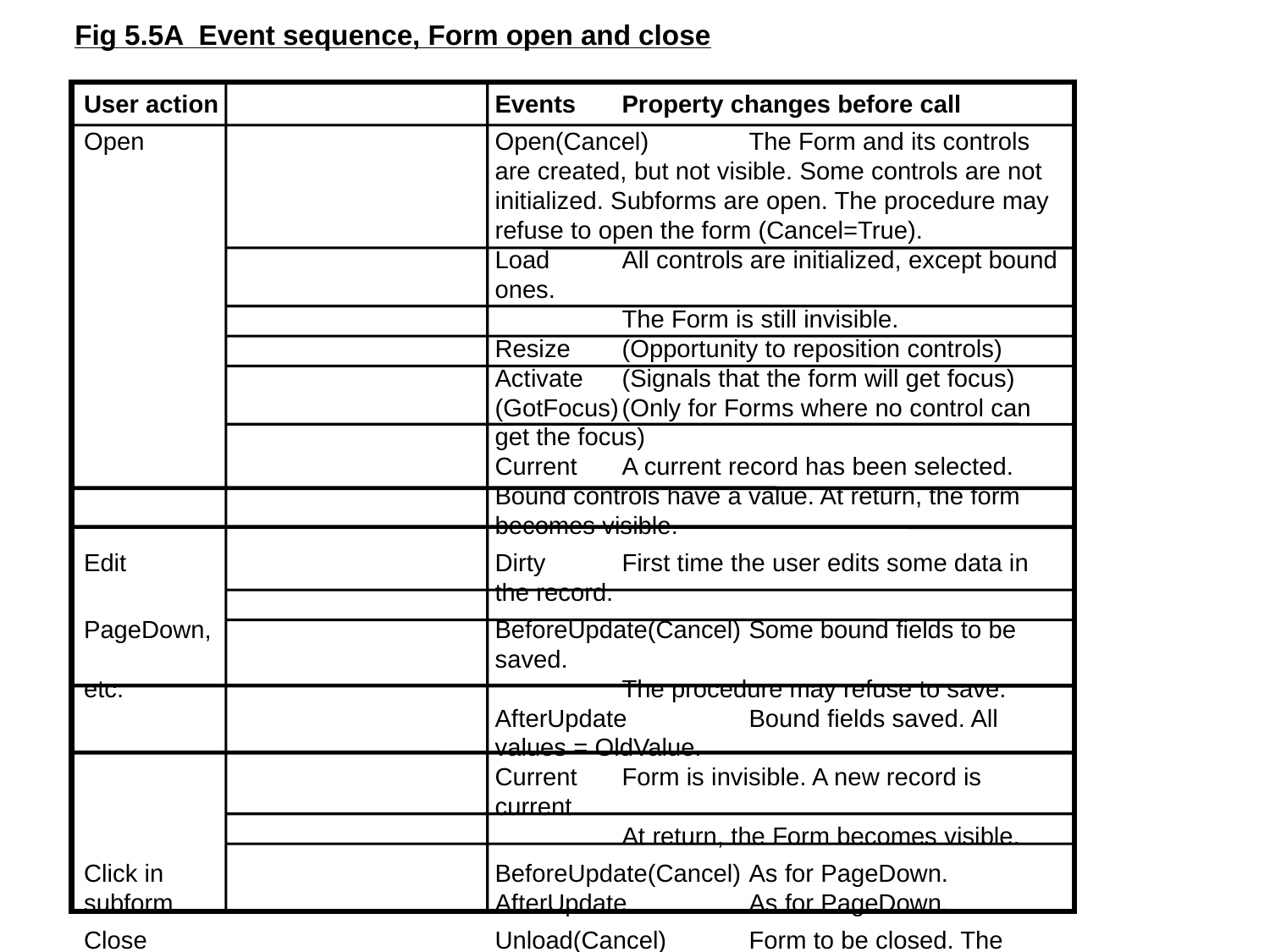

Fig 5.5A  Event sequence, Form open and close
User action	Events	Property changes before call
Open	Open(Cancel)	The Form and its controls are created, but not visible. Some controls are not initialized. Subforms are open. The procedure may refuse to open the form (Cancel=True).
	Load	All controls are initialized, except bound ones.
		The Form is still invisible.
	Resize	(Opportunity to reposition controls)
	Activate	(Signals that the form will get focus)
	(GotFocus)	(Only for Forms where no control can get the focus)
	Current	A current record has been selected. Bound controls have a value. At return, the form becomes visible.
Edit	Dirty	First time the user edits some data in the record.
PageDown, 	BeforeUpdate(Cancel)	Some bound fields to be saved.
etc.		The procedure may refuse to save.
	AfterUpdate	Bound fields saved. All values = OldValue.
	Current	Form is invisible. A new record is current.
		At return, the Form becomes visible.
Click in 	BeforeUpdate(Cancel)	As for PageDown.
subform	AfterUpdate	As for PageDown.
Close	Unload(Cancel)	Form to be closed. The procedure may refuse and the form stays open.
	Deactivate	(Signals that the form will lose focus)
	Close	At return, the form becomes invisible and the subforms are closed. Memory is released.